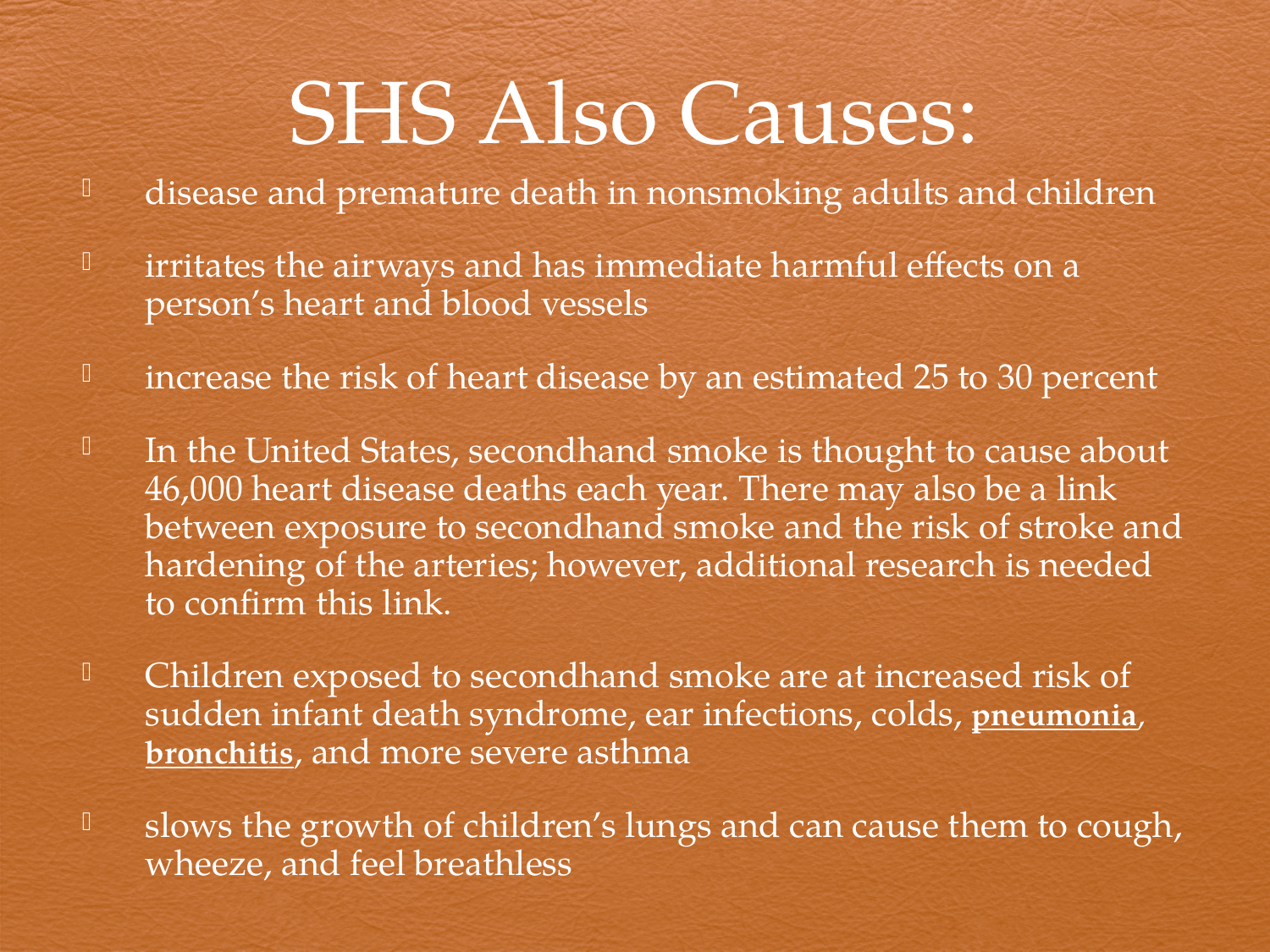

SHS Also Causes:
disease and premature death in nonsmoking adults and children
irritates the airways and has immediate harmful effects on a person’s heart and blood vessels
increase the risk of heart disease by an estimated 25 to 30 percent
In the United States, secondhand smoke is thought to cause about 46,000 heart disease deaths each year. There may also be a link between exposure to secondhand smoke and the risk of stroke and hardening of the arteries; however, additional research is needed to confirm this link.
Children exposed to secondhand smoke are at increased risk of sudden infant death syndrome, ear infections, colds, pneumonia, bronchitis, and more severe asthma
slows the growth of children’s lungs and can cause them to cough, wheeze, and feel breathless